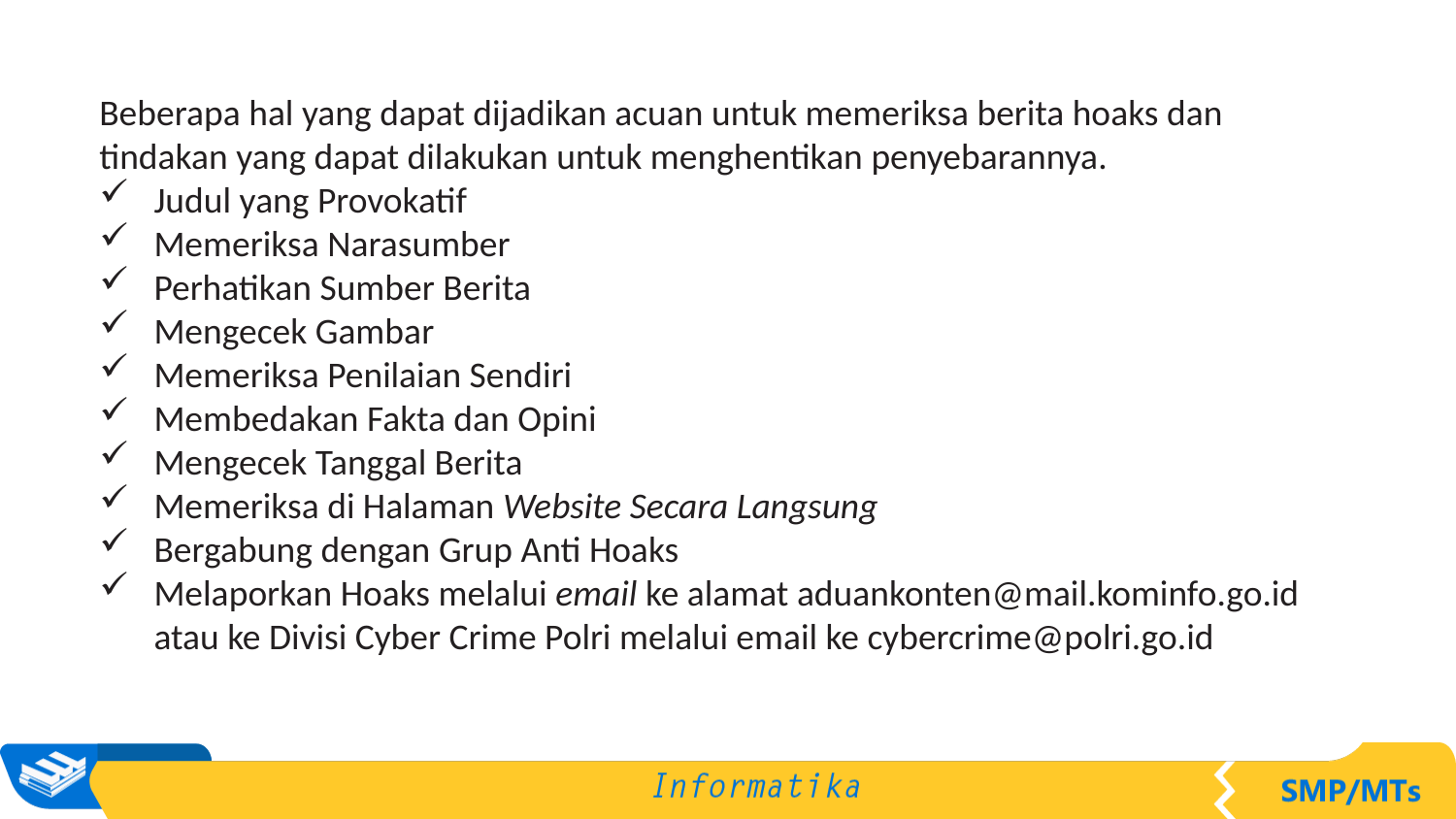

Beberapa hal yang dapat dijadikan acuan untuk memeriksa berita hoaks dan tindakan yang dapat dilakukan untuk menghentikan penyebarannya.
Judul yang Provokatif
Memeriksa Narasumber
Perhatikan Sumber Berita
Mengecek Gambar
Memeriksa Penilaian Sendiri
Membedakan Fakta dan Opini
Mengecek Tanggal Berita
Memeriksa di Halaman Website Secara Langsung
Bergabung dengan Grup Anti Hoaks
Melaporkan Hoaks melalui email ke alamat aduankonten@mail.kominfo.go.id atau ke Divisi Cyber Crime Polri melalui email ke cybercrime@polri.go.id